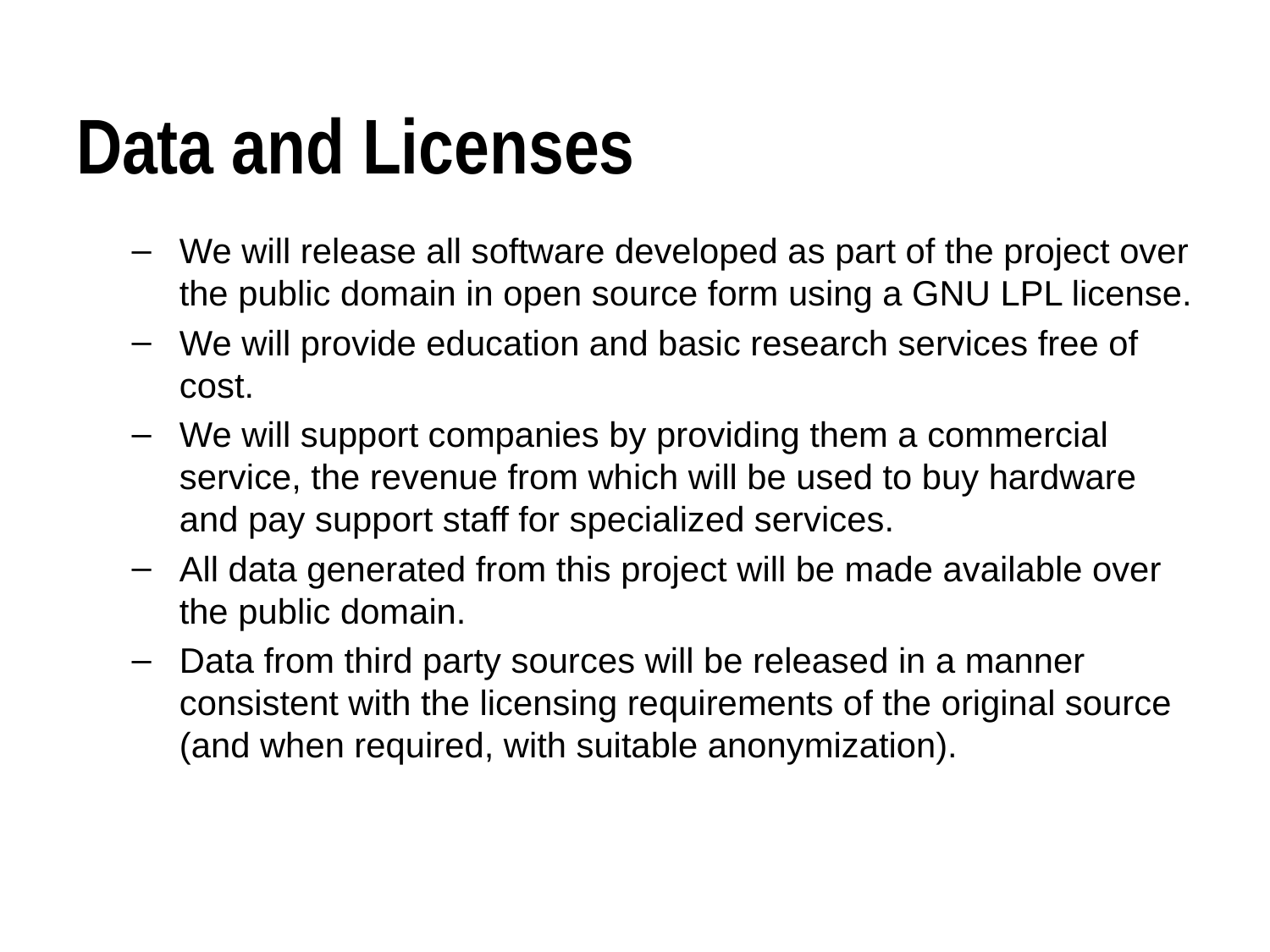

# Data and Licenses
We will release all software developed as part of the project over the public domain in open source form using a GNU LPL license.
We will provide education and basic research services free of cost.
We will support companies by providing them a commercial service, the revenue from which will be used to buy hardware and pay support staff for specialized services.
All data generated from this project will be made available over the public domain.
Data from third party sources will be released in a manner consistent with the licensing requirements of the original source (and when required, with suitable anonymization).